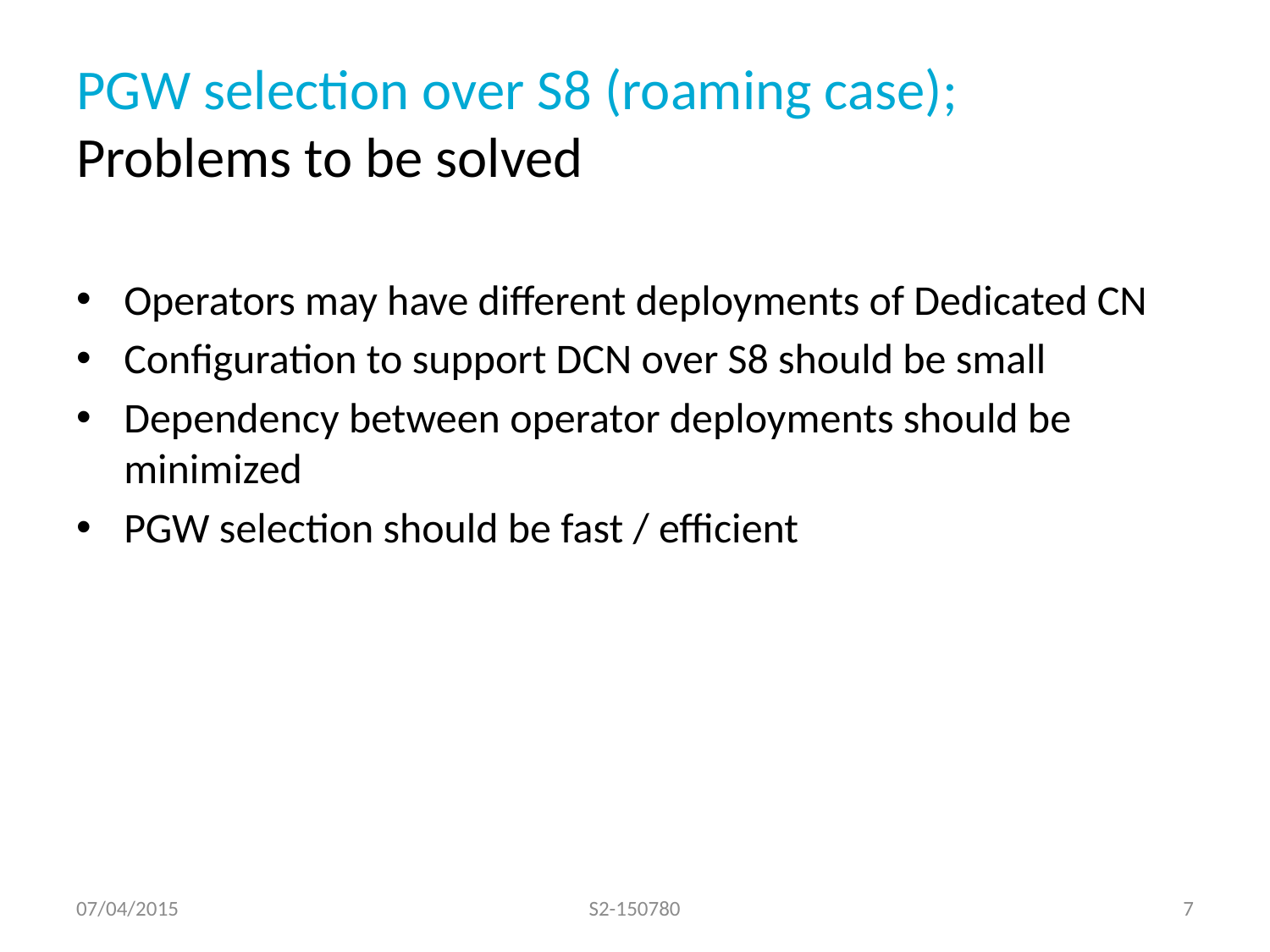

# PGW selection over S8 (roaming case);  Problems to be solved
Operators may have different deployments of Dedicated CN
Configuration to support DCN over S8 should be small
Dependency between operator deployments should be minimized
PGW selection should be fast / efficient

07/04/2015
S2-150780
7